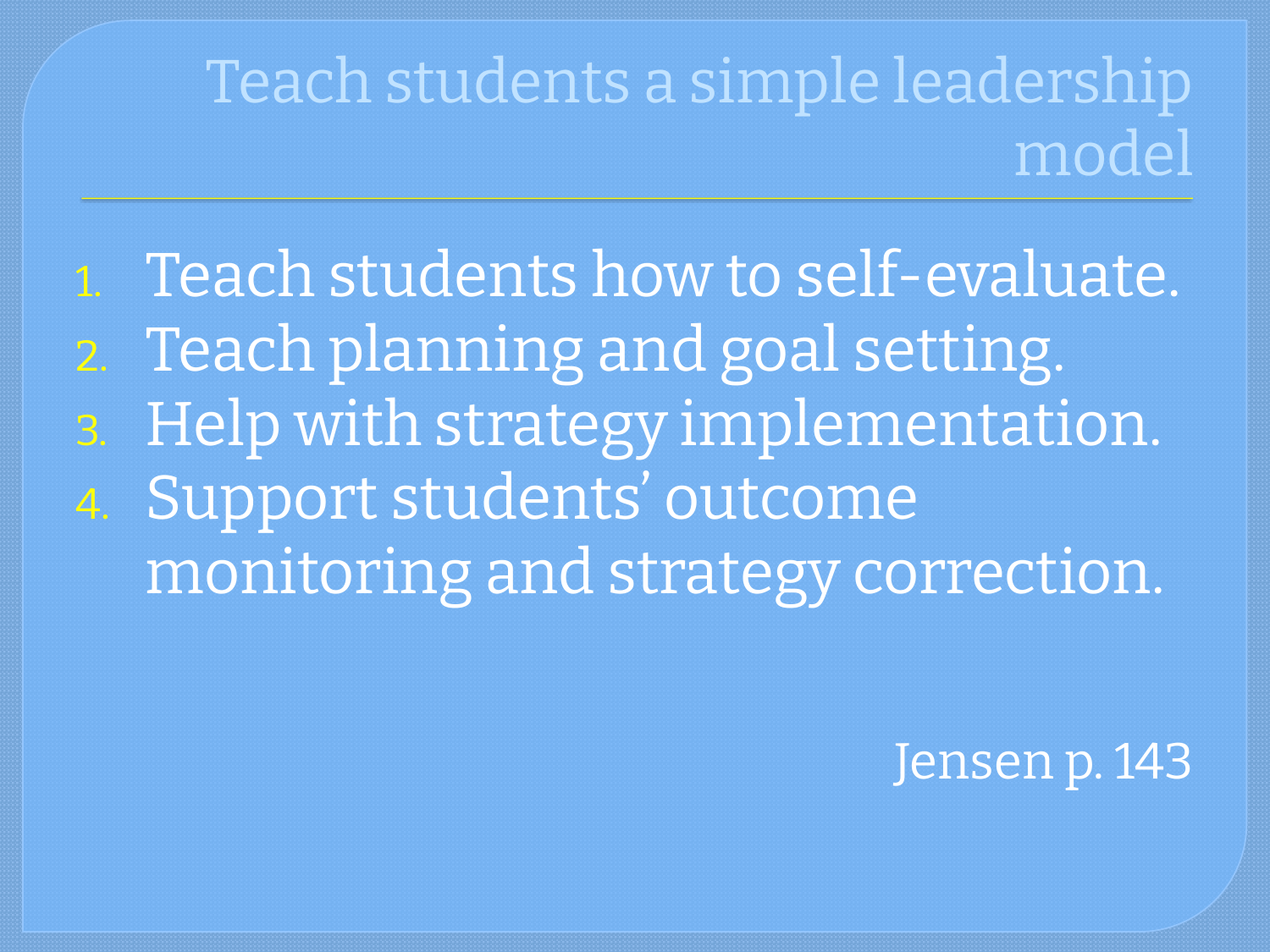

# Teach students a simple leadership model
Teach students how to self-evaluate.
Teach planning and goal setting.
Help with strategy implementation.
Support students’ outcome monitoring and strategy correction.

Jensen p. 143